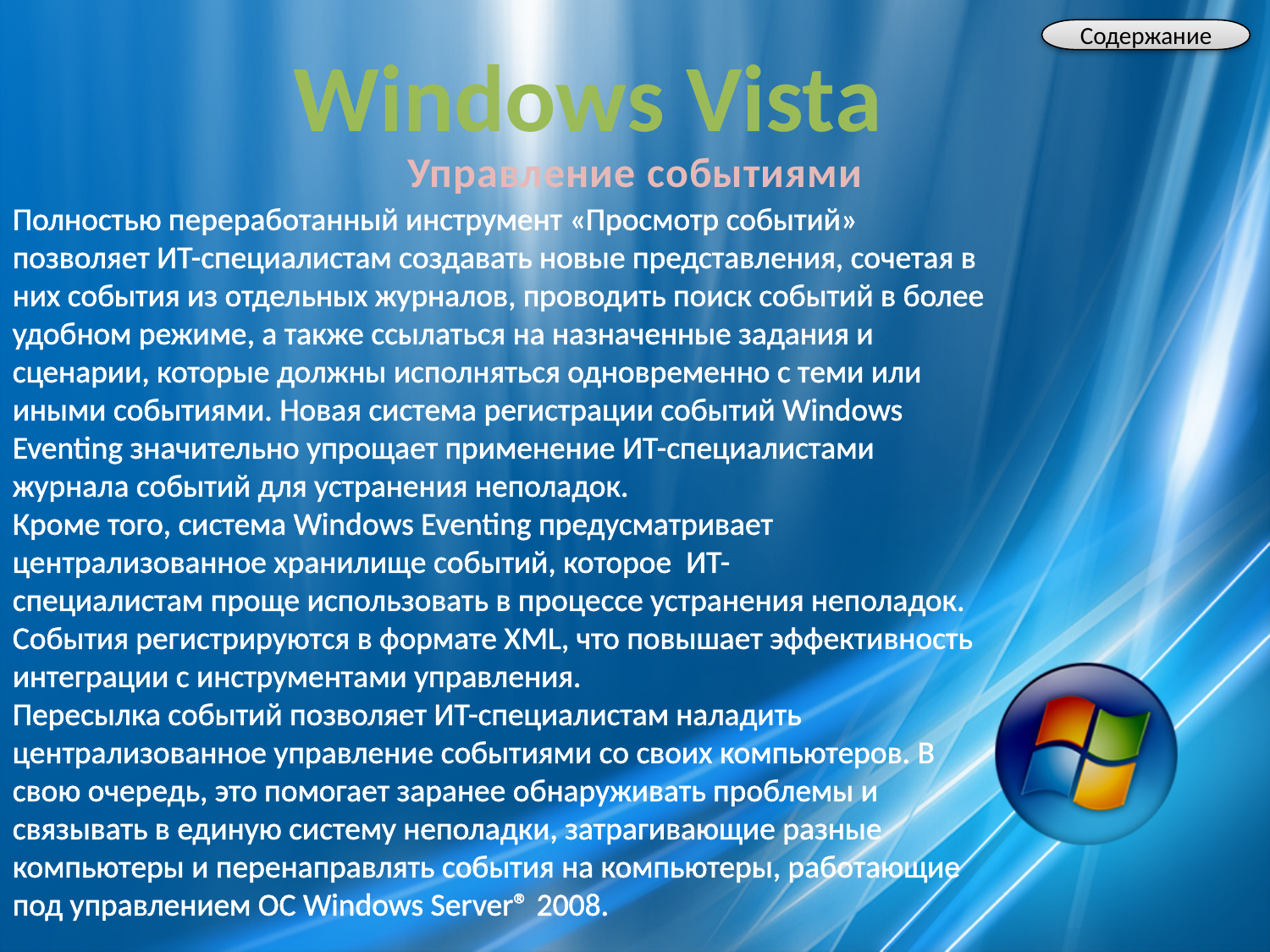

Содержание
Windows Vista
Управление событиями
Полностью переработанный инструмент «Просмотр событий» позволяет ИТ-специалистам создавать новые представления, сочетая в них события из отдельных журналов, проводить поиск событий в более удобном режиме, а также ссылаться на назначенные задания и сценарии, которые должны исполняться одновременно с теми или иными событиями. Новая система регистрации событий Windows Eventing значительно упрощает применение ИТ-специалистами журнала событий для устранения неполадок.
Кроме того, система Windows Eventing предусматривает централизованное хранилище событий, которое  ИТ-специалистам проще использовать в процессе устранения неполадок. События регистрируются в формате XML, что повышает эффективность интеграции с инструментами управления.
Пересылка событий позволяет ИТ-специалистам наладить централизованное управление событиями со своих компьютеров. В свою очередь, это помогает заранее обнаруживать проблемы и связывать в единую систему неполадки, затрагивающие разные компьютеры и перенаправлять события на компьютеры, работающие под управлением ОС Windows Server® 2008.